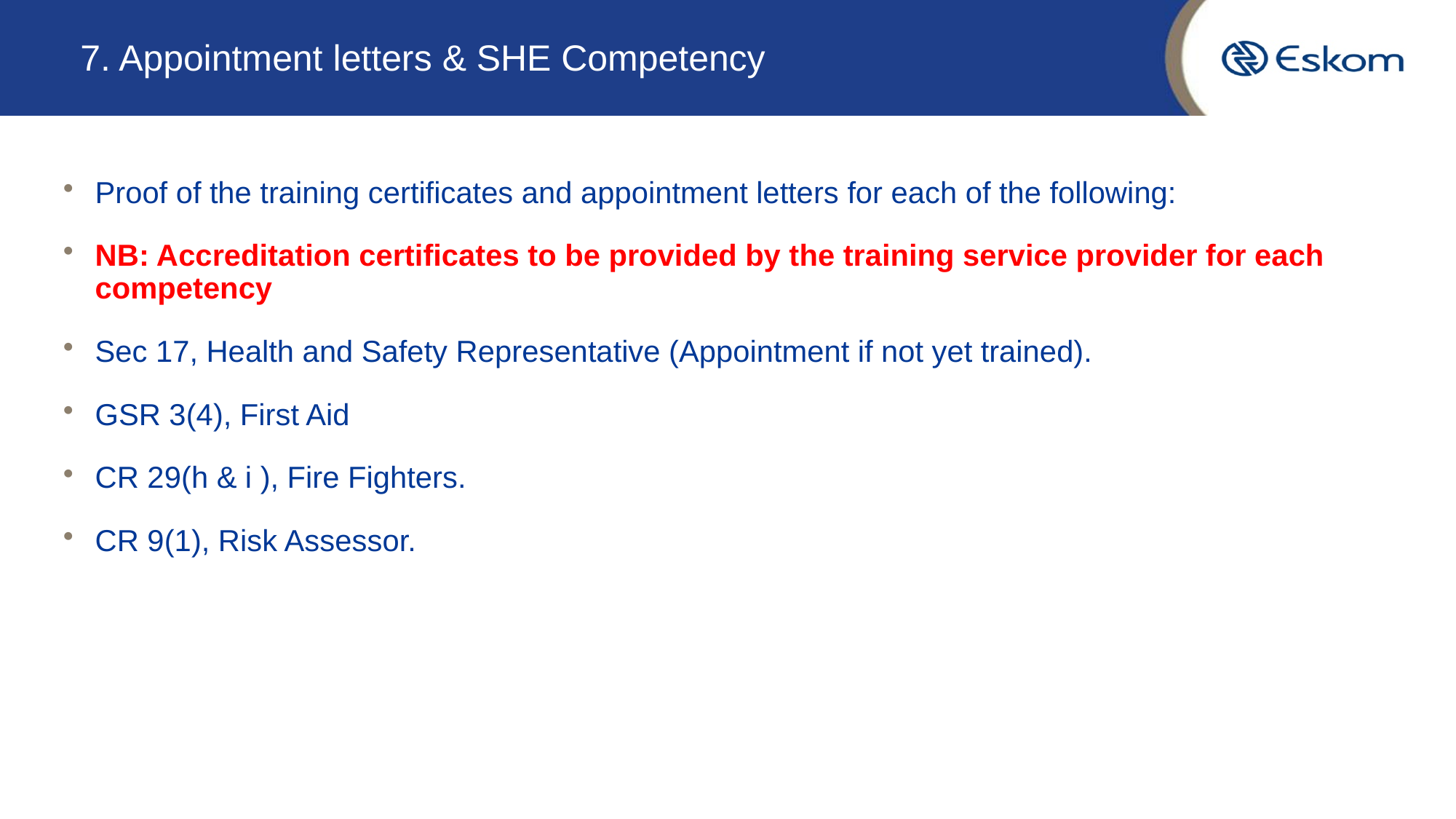

# 7. Appointment letters & SHE Competency
Proof of the training certificates and appointment letters for each of the following:
NB: Accreditation certificates to be provided by the training service provider for each competency
Sec 17, Health and Safety Representative (Appointment if not yet trained).
GSR 3(4), First Aid
CR 29(h & i ), Fire Fighters.
CR 9(1), Risk Assessor.